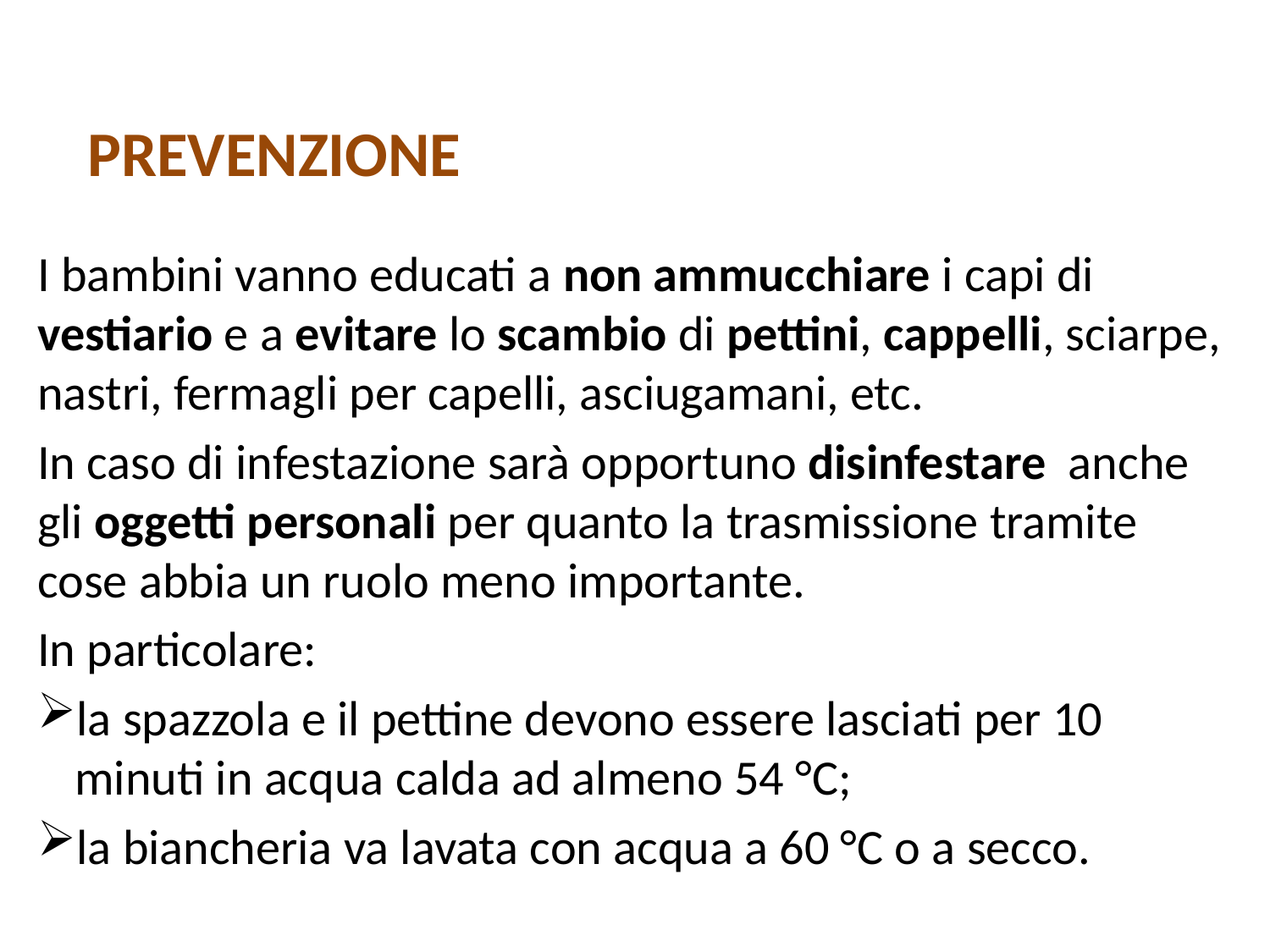

PREVENZIONE
I bambini vanno educati a non ammucchiare i capi di vestiario e a evitare lo scambio di pettini, cappelli, sciarpe, nastri, fermagli per capelli, asciugamani, etc.
In caso di infestazione sarà opportuno disinfestare  anche gli oggetti personali per quanto la trasmissione tramite cose abbia un ruolo meno importante.
In particolare:
la spazzola e il pettine devono essere lasciati per 10 minuti in acqua calda ad almeno 54 °C;
la biancheria va lavata con acqua a 60 °C o a secco.